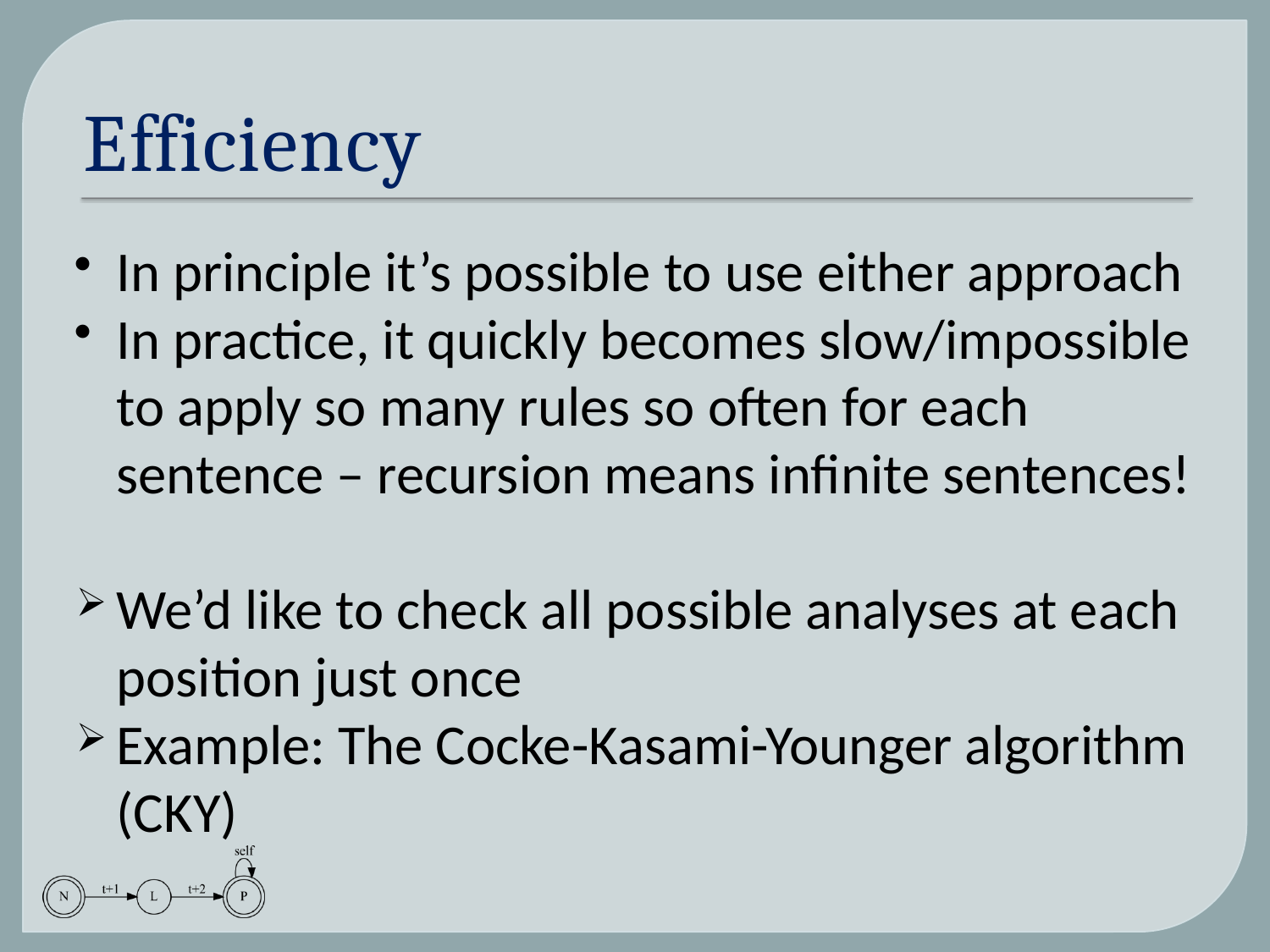

# Efficiency
In principle it’s possible to use either approach
In practice, it quickly becomes slow/impossible to apply so many rules so often for each sentence – recursion means infinite sentences!

We’d like to check all possible analyses at each position just once
Example: The Cocke-Kasami-Younger algorithm (CKY)